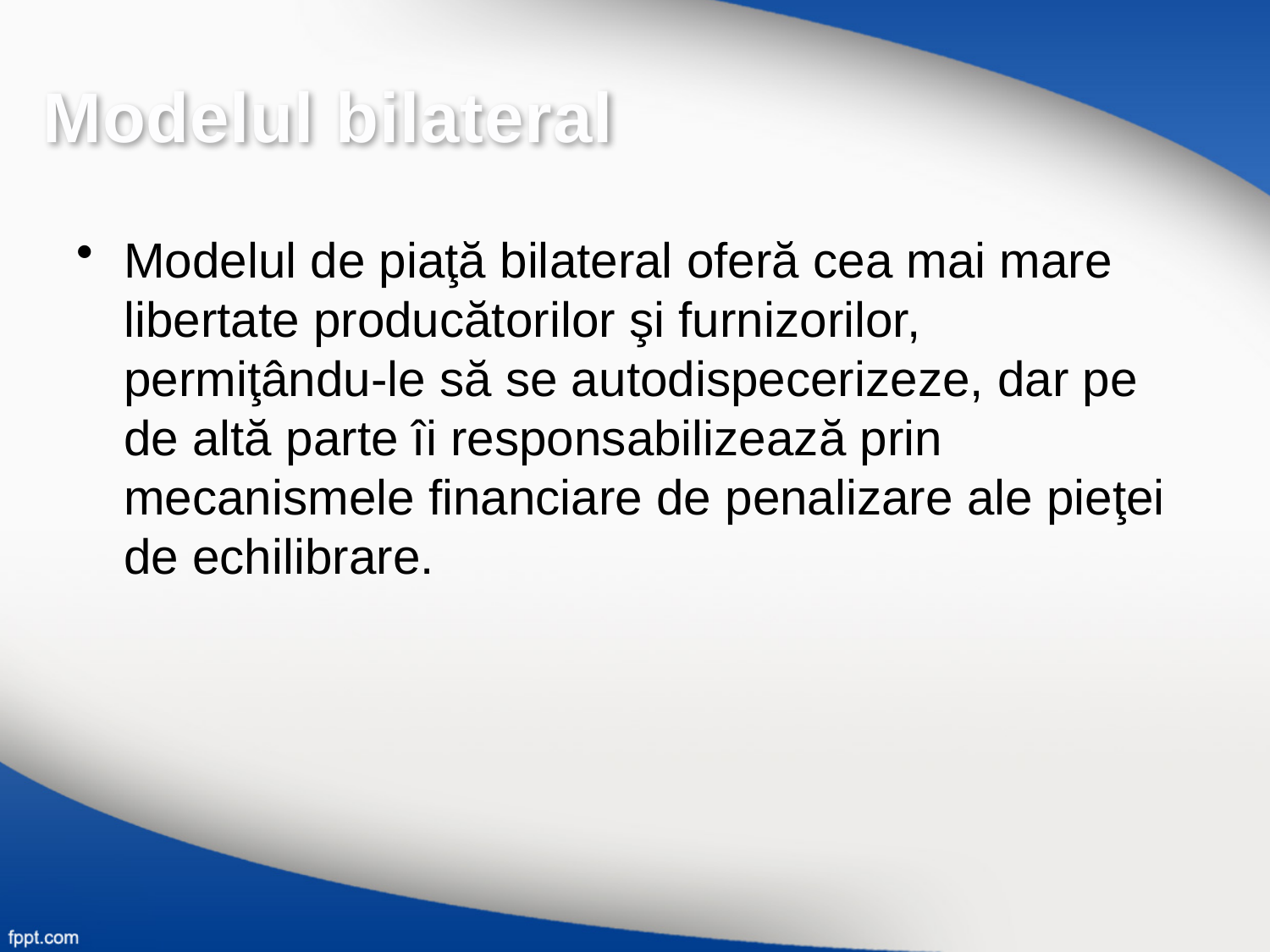

Modelul bilateral
Modelul de piaţă bilateral oferă cea mai mare libertate producătorilor şi furnizorilor, permiţându-le să se autodispecerizeze, dar pe de altă parte îi responsabilizează prin mecanismele financiare de penalizare ale pieţei de echilibrare.